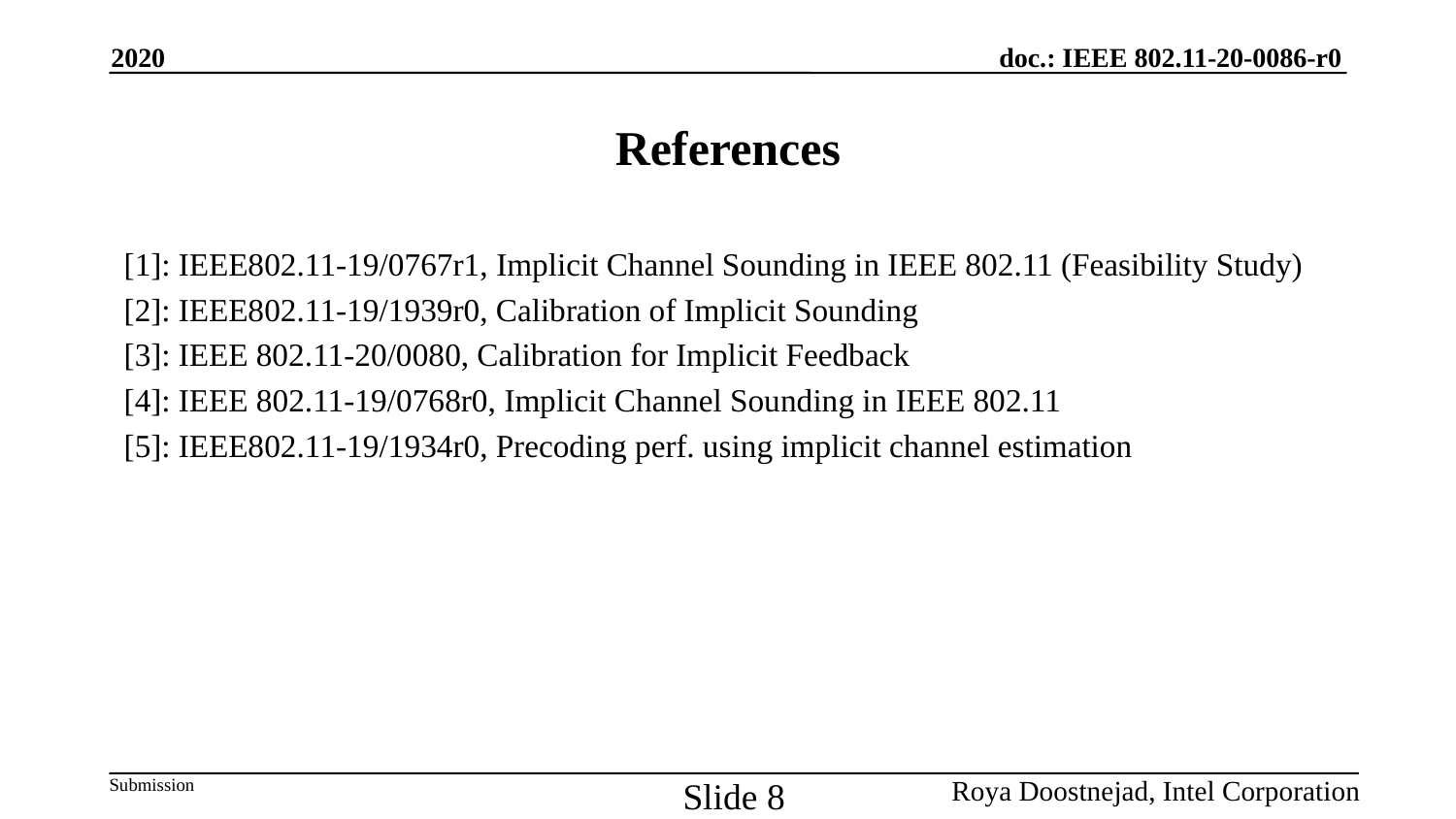

2020
# References
[1]: IEEE802.11-19/0767r1, Implicit Channel Sounding in IEEE 802.11 (Feasibility Study)
[2]: IEEE802.11-19/1939r0, Calibration of Implicit Sounding
[3]: IEEE 802.11-20/0080, Calibration for Implicit Feedback
[4]: IEEE 802.11-19/0768r0, Implicit Channel Sounding in IEEE 802.11
[5]: IEEE802.11-19/1934r0, Precoding perf. using implicit channel estimation

Slide 8
Roya Doostnejad, Intel Corporation